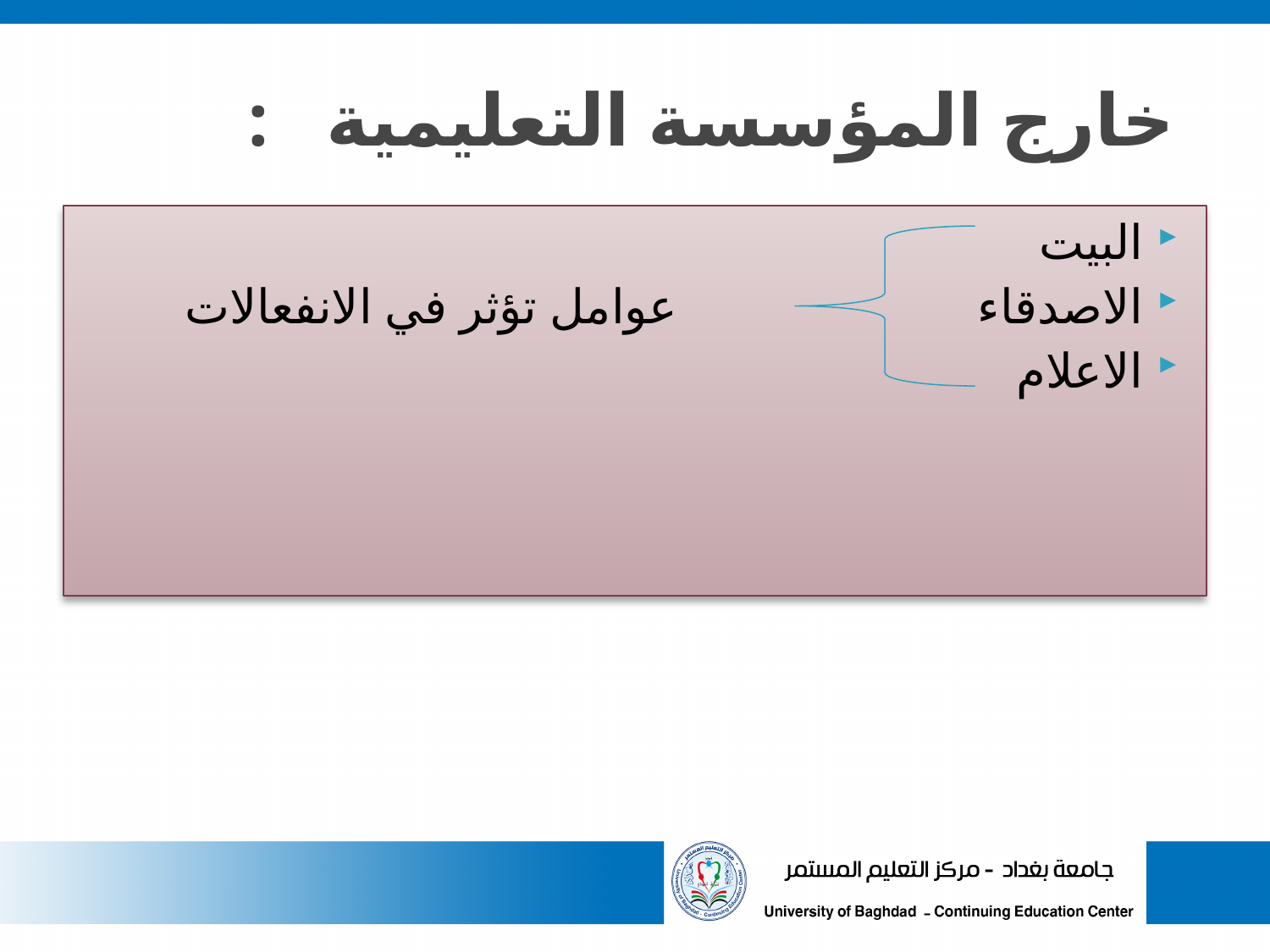

# خارج المؤسسة التعليمية   :
البيت
الاصدقاء                        عوامل تؤثر في الانفعالات
الاعلام